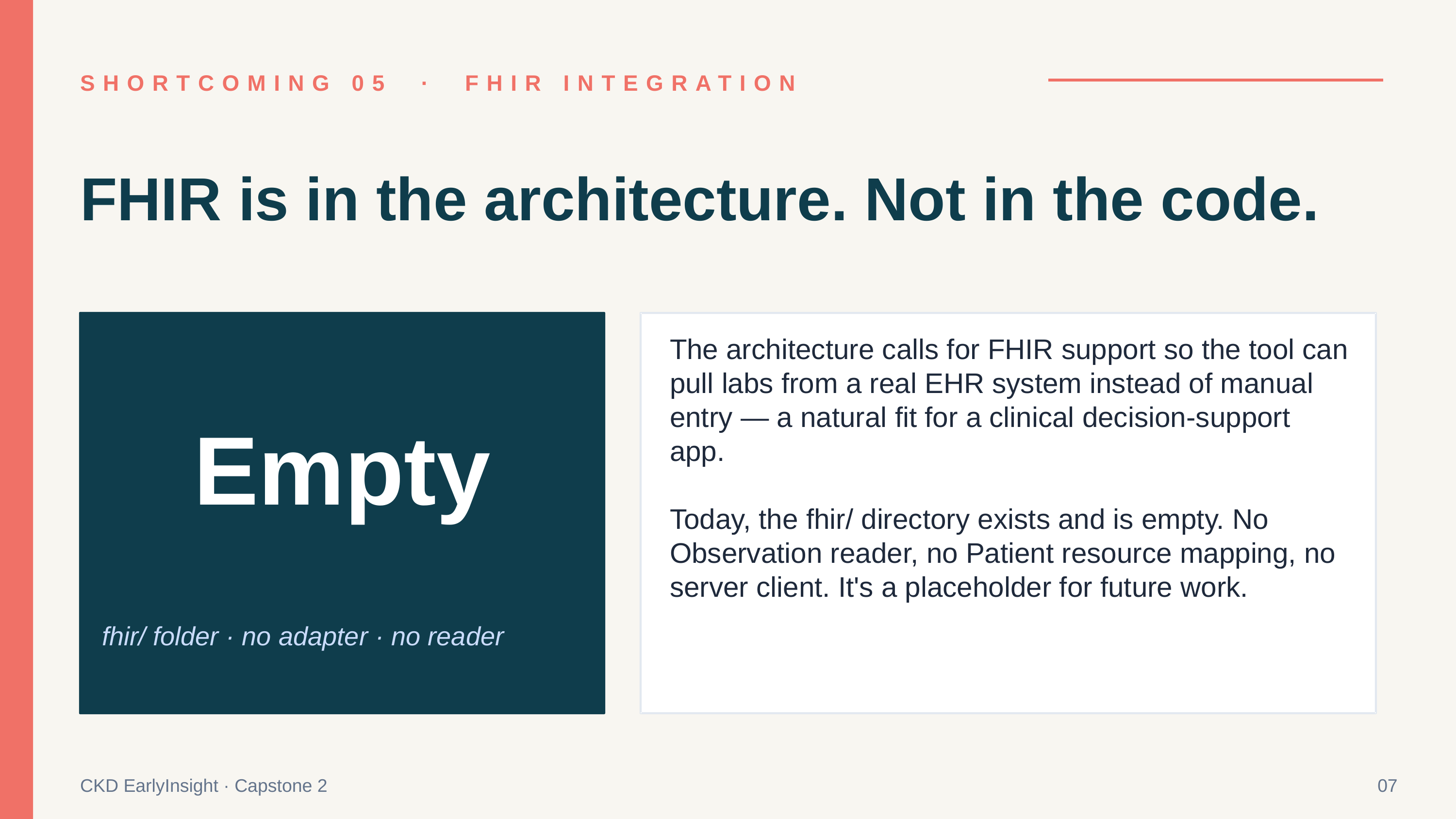

SHORTCOMING 05  ·  FHIR INTEGRATION

FHIR is in the architecture. Not in the code.

The architecture calls for FHIR support so the tool can pull labs from a real EHR system instead of manual entry — a natural fit for a clinical decision-support app.

Today, the fhir/ directory exists and is empty. No Observation reader, no Patient resource mapping, no server client. It's a placeholder for future work.

Empty

fhir/ folder · no adapter · no reader

CKD EarlyInsight · Capstone 2

07